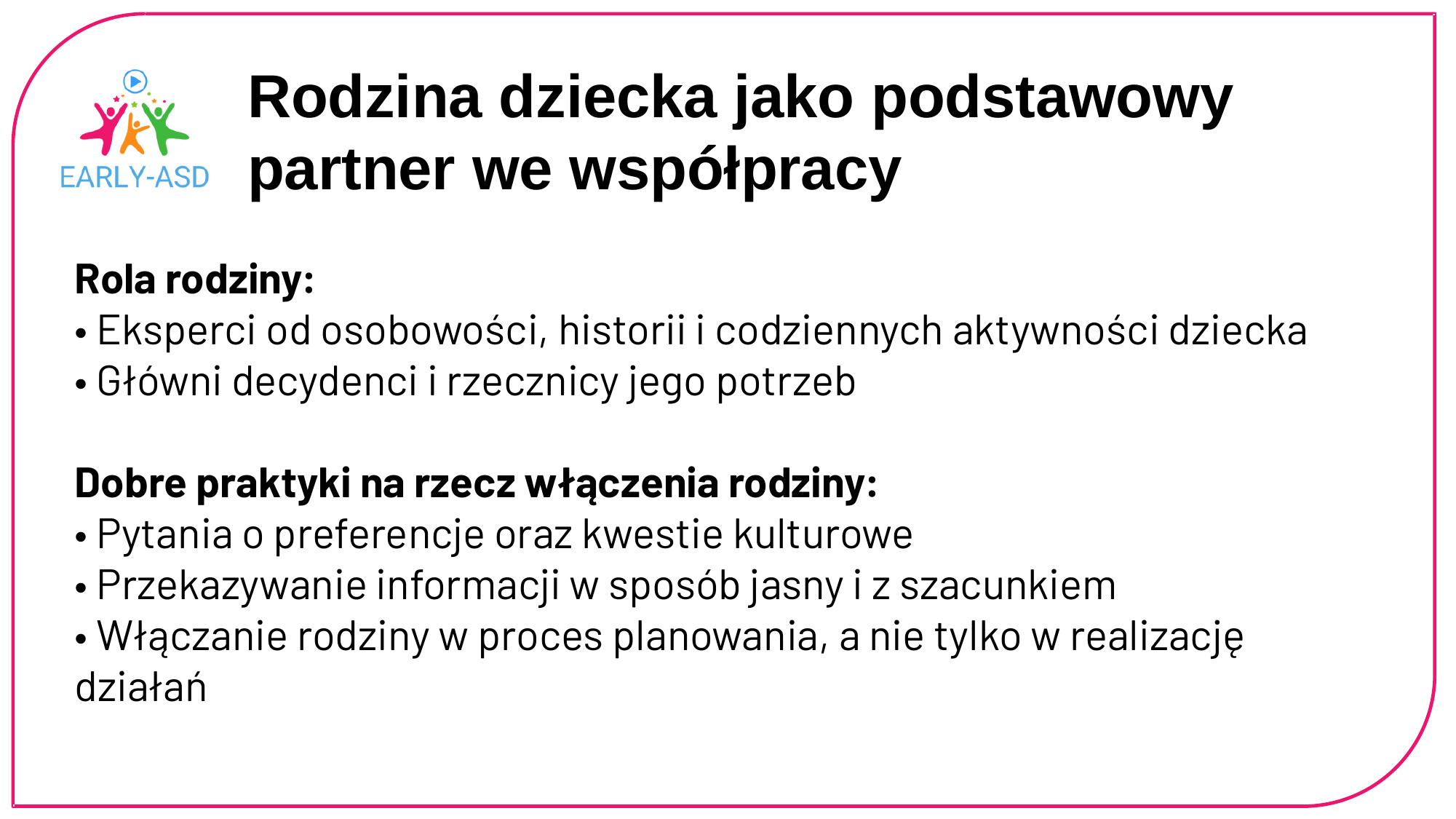

Rodzina dziecka jako podstawowy partner we współpracy

Rola rodziny:
• Eksperci od osobowości, historii i codziennych aktywności dziecka
• Główni decydenci i rzecznicy jego potrzeb

Dobre praktyki na rzecz włączenia rodziny:
• Pytania o preferencje oraz kwestie kulturowe
• Przekazywanie informacji w sposób jasny i z szacunkiem
• Włączanie rodziny w proces planowania, a nie tylko w realizację działań